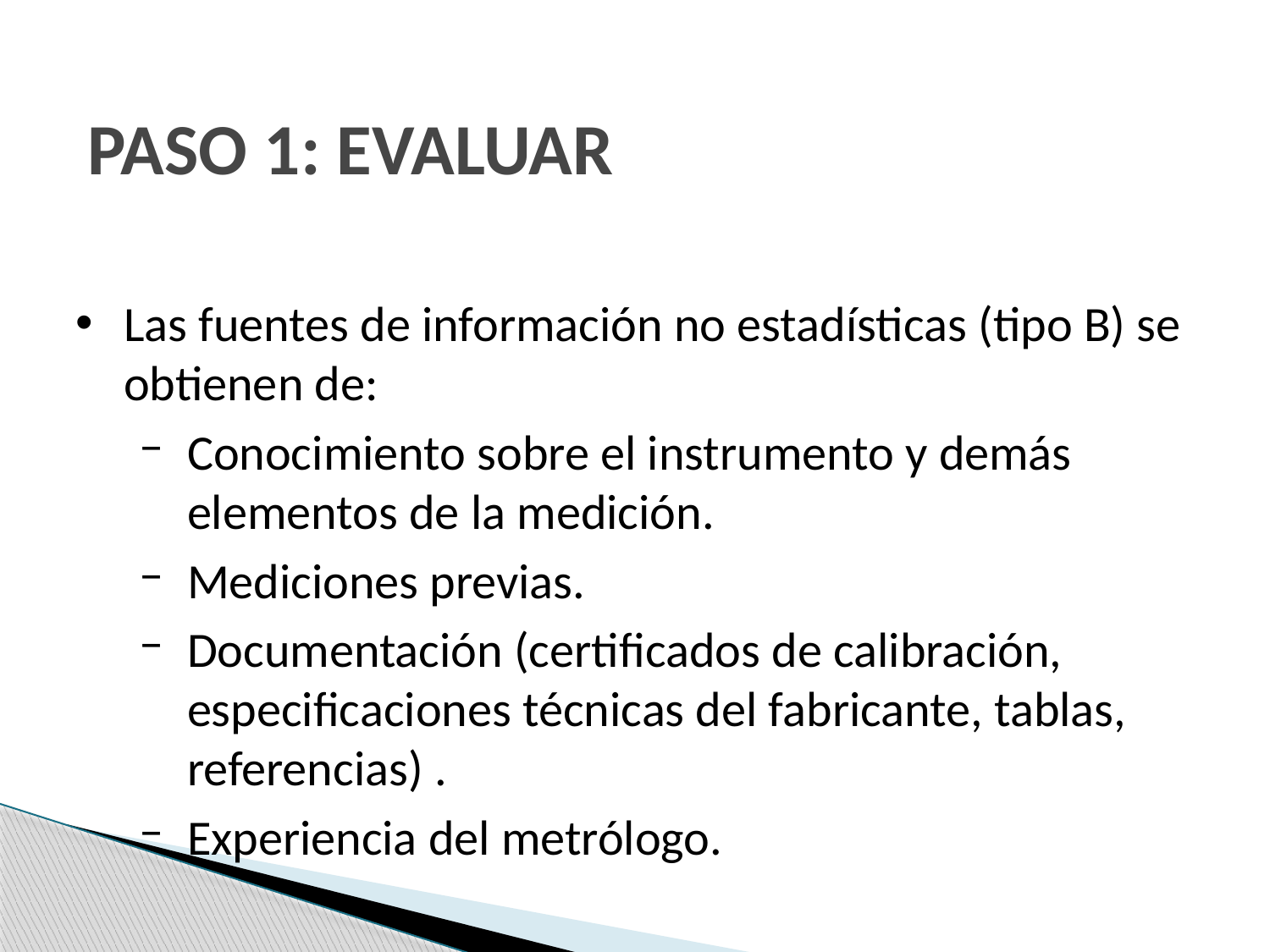

# PASO 1: EVALUAR
Las fuentes de información no estadísticas (tipo B) se obtienen de:
Conocimiento sobre el instrumento y demás elementos de la medición.
Mediciones previas.
Documentación (certificados de calibración, especificaciones técnicas del fabricante, tablas, referencias) .
Experiencia del metrólogo.